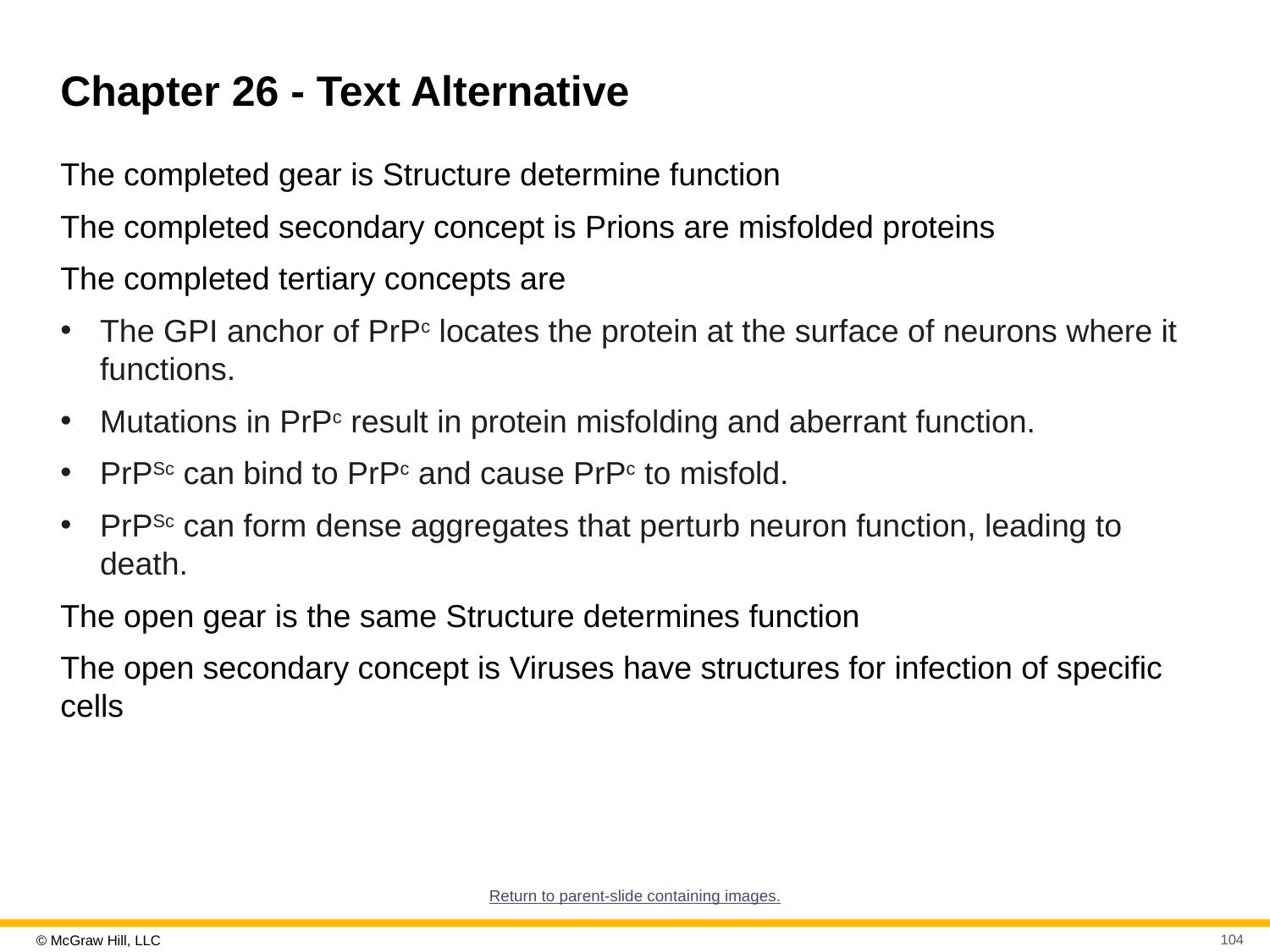

# Chapter 26 - Text Alternative
The completed gear is Structure determine function
The completed secondary concept is Prions are misfolded proteins
The completed tertiary concepts are
The GPI anchor of PrPc locates the protein at the surface of neurons where it functions.
Mutations in PrPc result in protein misfolding and aberrant function.
PrPSc can bind to PrPc and cause PrPc to misfold.
PrPSc can form dense aggregates that perturb neuron function, leading to death.
The open gear is the same Structure determines function
The open secondary concept is Viruses have structures for infection of specific cells
Return to parent-slide containing images.
104